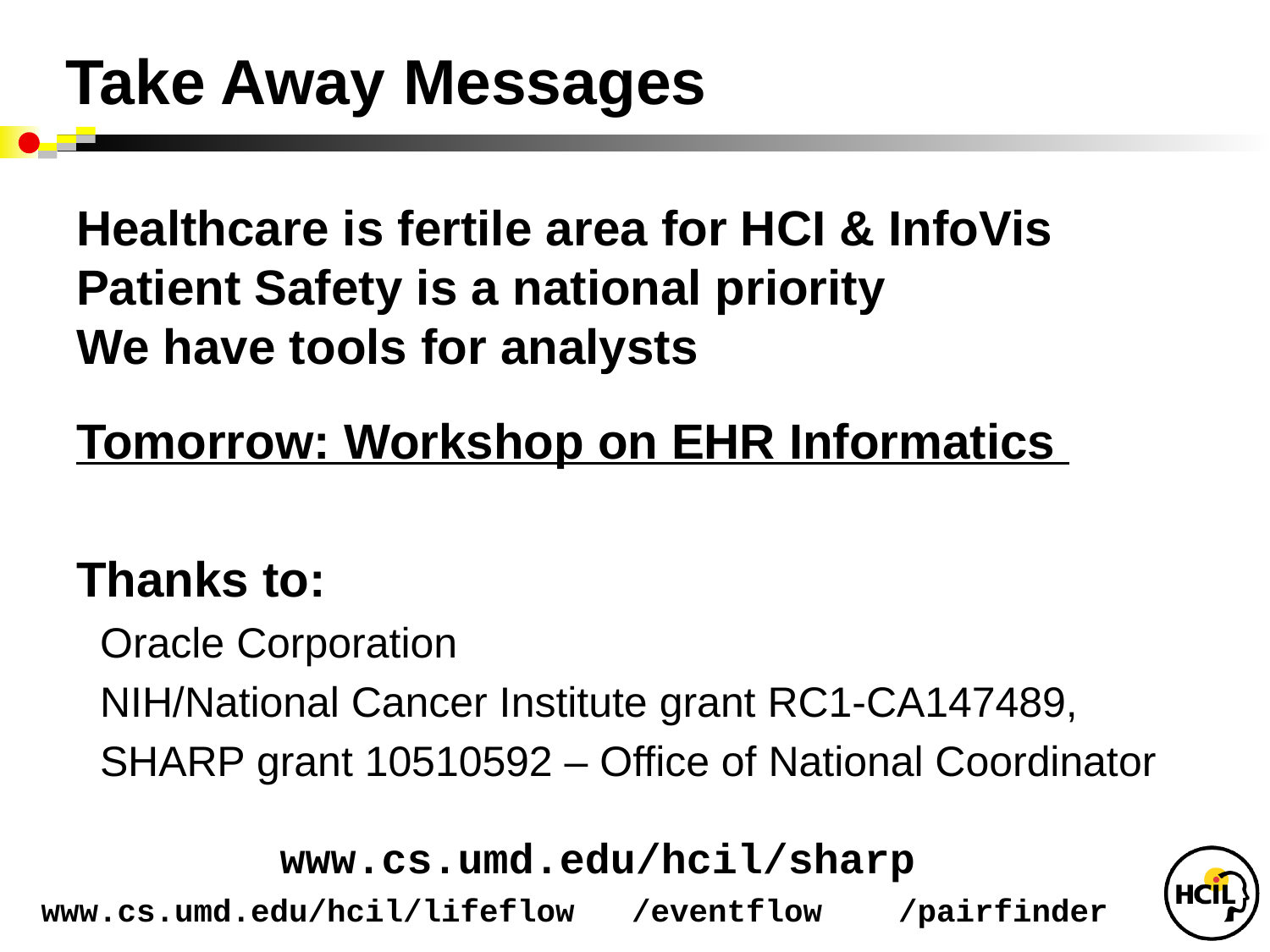

# Take Away Messages
Healthcare is fertile area for HCI & InfoVis
Patient Safety is a national priority
We have tools for analysts
Tomorrow: Workshop on EHR Informatics

Thanks to:
  Oracle Corporation
  NIH/National Cancer Institute grant RC1-CA147489,
  SHARP grant 10510592 – Office of National Coordinator

www.cs.umd.edu/hcil/sharp

www.cs.umd.edu/hcil/lifeflow   /eventflow    /pairfinder